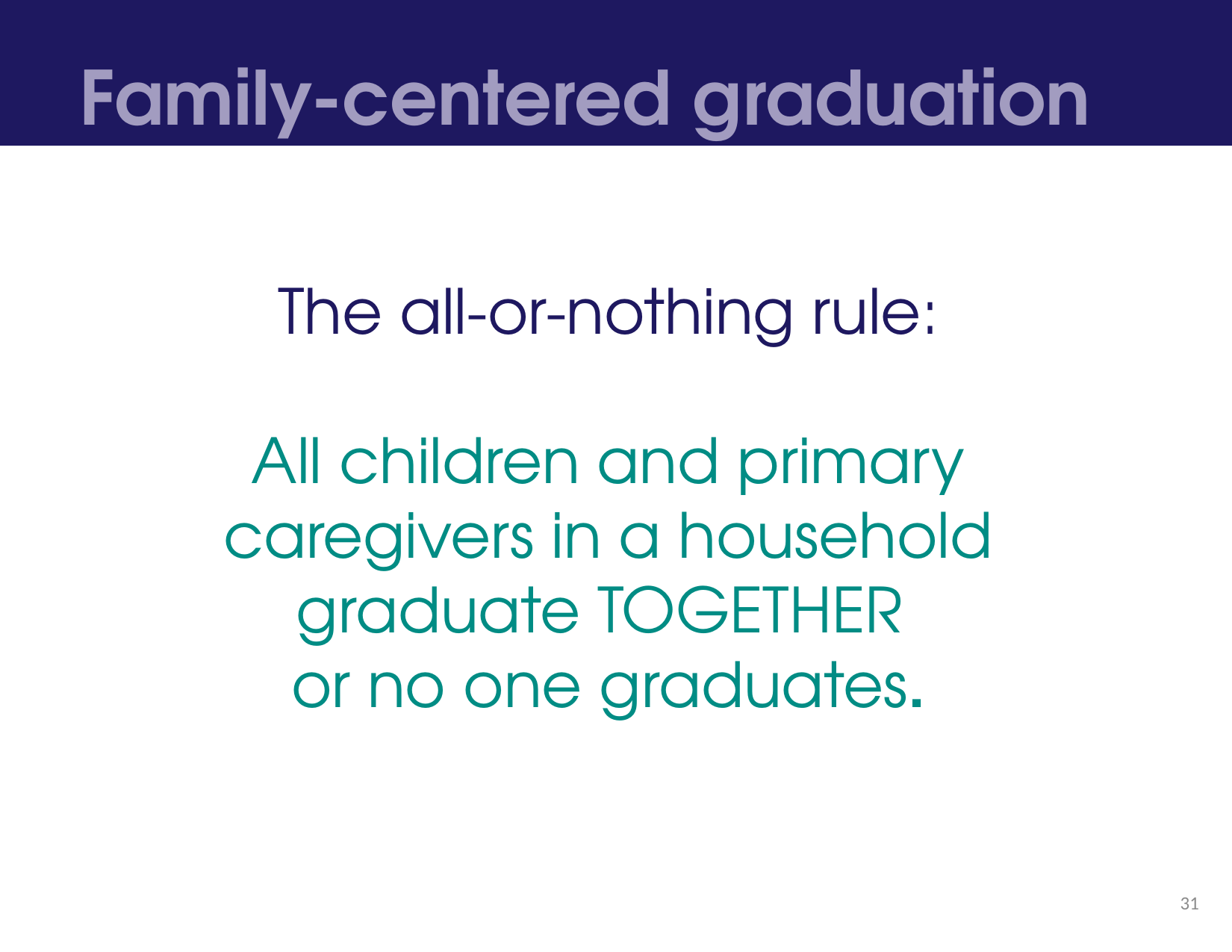

# Family-centered graduation
The all-or-nothing rule:

All children and primary caregivers in a household graduate TOGETHER
or no one graduates.

31